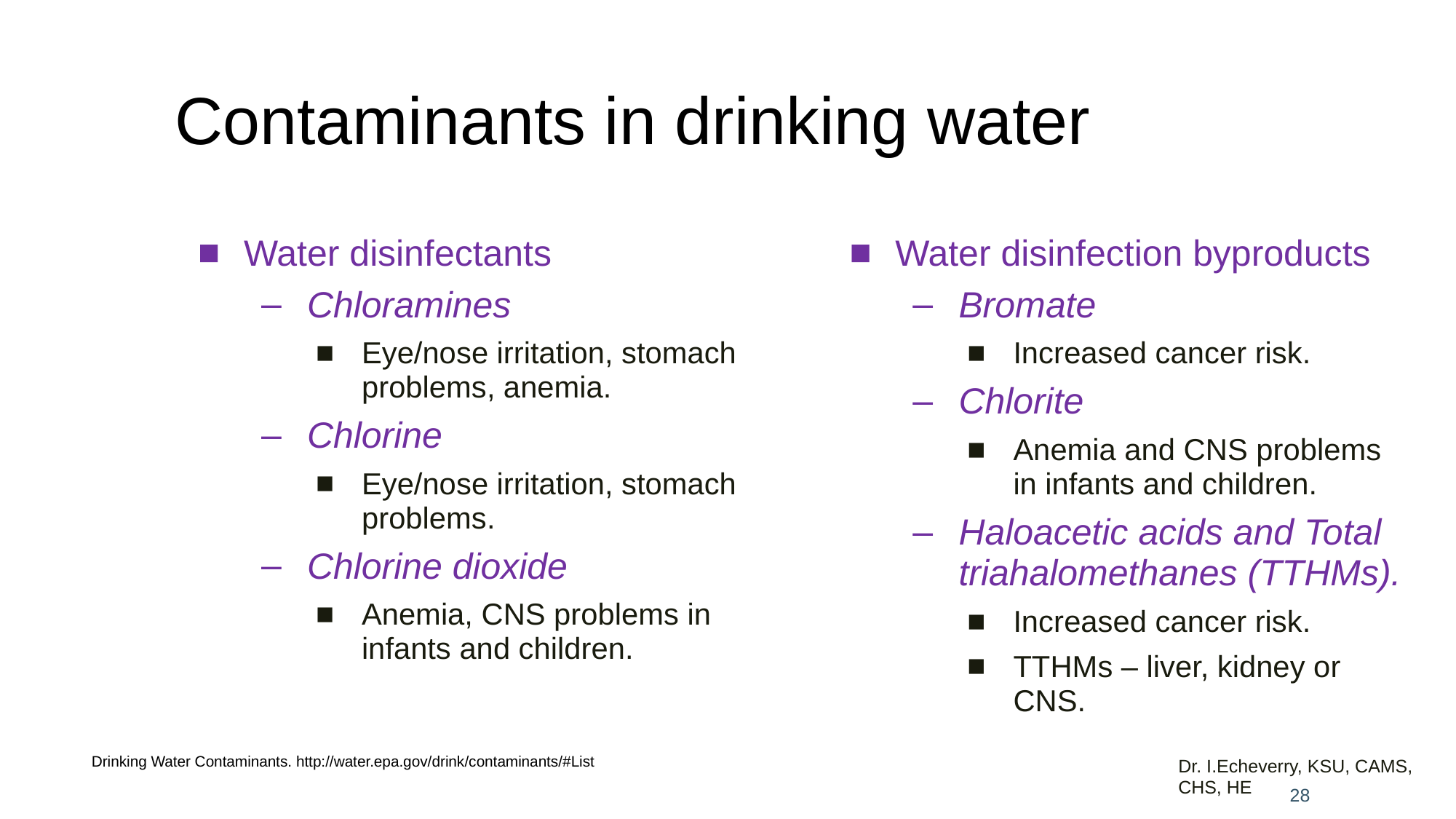

# Contaminants in drinking water
Water disinfectants
Chloramines
Eye/nose irritation, stomach problems, anemia.
Chlorine
Eye/nose irritation, stomach problems.
Chlorine dioxide
Anemia, CNS problems in infants and children.
Water disinfection byproducts
Bromate
Increased cancer risk.
Chlorite
Anemia and CNS problems in infants and children.
Haloacetic acids and Total triahalomethanes (TTHMs).
Increased cancer risk.
TTHMs – liver, kidney or CNS.

Drinking Water Contaminants. http://water.epa.gov/drink/contaminants/#List
Dr. I.Echeverry, KSU, CAMS, CHS, HE
28